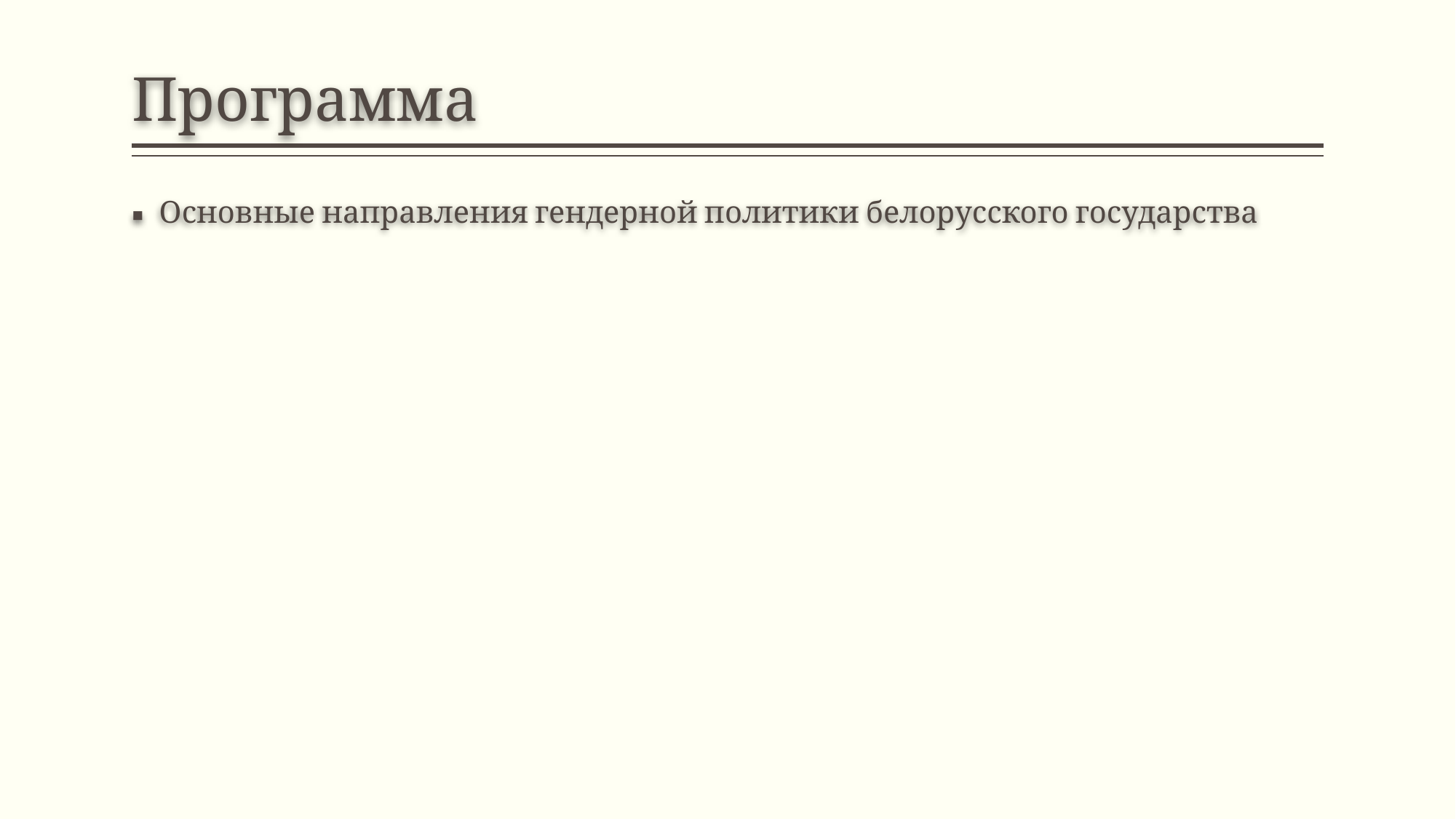

# Программа
Основные направления гендерной политики белорусского государства